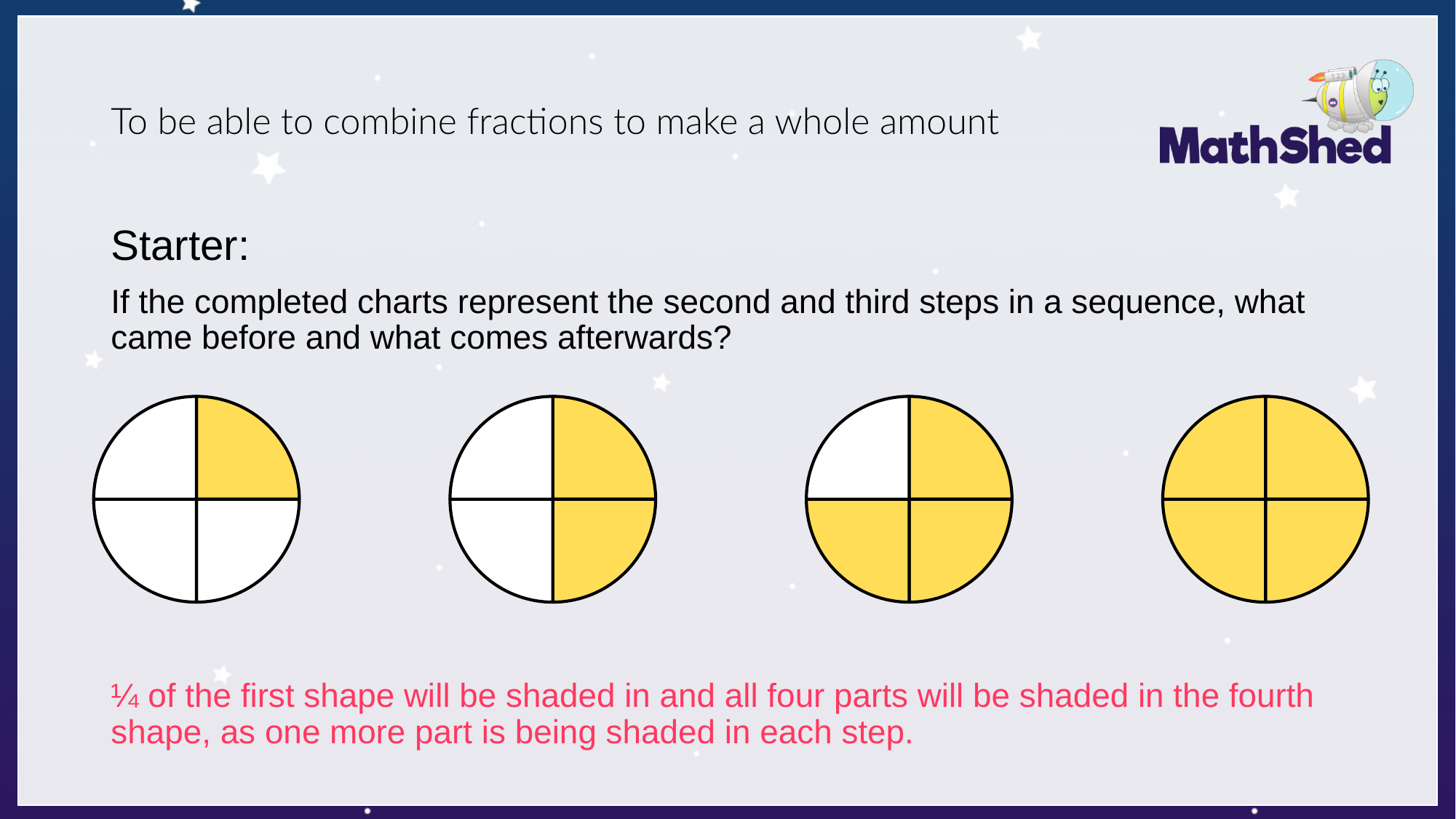

# To be able to combine fractions to make a whole amount
Starter:
If the completed charts represent the second and third steps in a sequence, what came before and what comes afterwards?

¼ of the first shape will be shaded in and all four parts will be shaded in the fourth shape, as one more part is being shaded in each step.

### Chart

| Category | Sales |
|---|---|
| 1st Qtr | 2.0 |
| 2nd Qtr | 2.0 |

### Chart

| Category | Sales |
|---|---|
| 1st Qtr | 2.0 |
| 2nd Qtr | 2.0 |

### Chart

| Category | Sales |
|---|---|
| 1st Qtr | 2.0 |
| 2nd Qtr | 2.0 |

### Chart

| Category | Sales |
|---|---|
| 1st Qtr | 2.0 |
| 2nd Qtr | 2.0 |